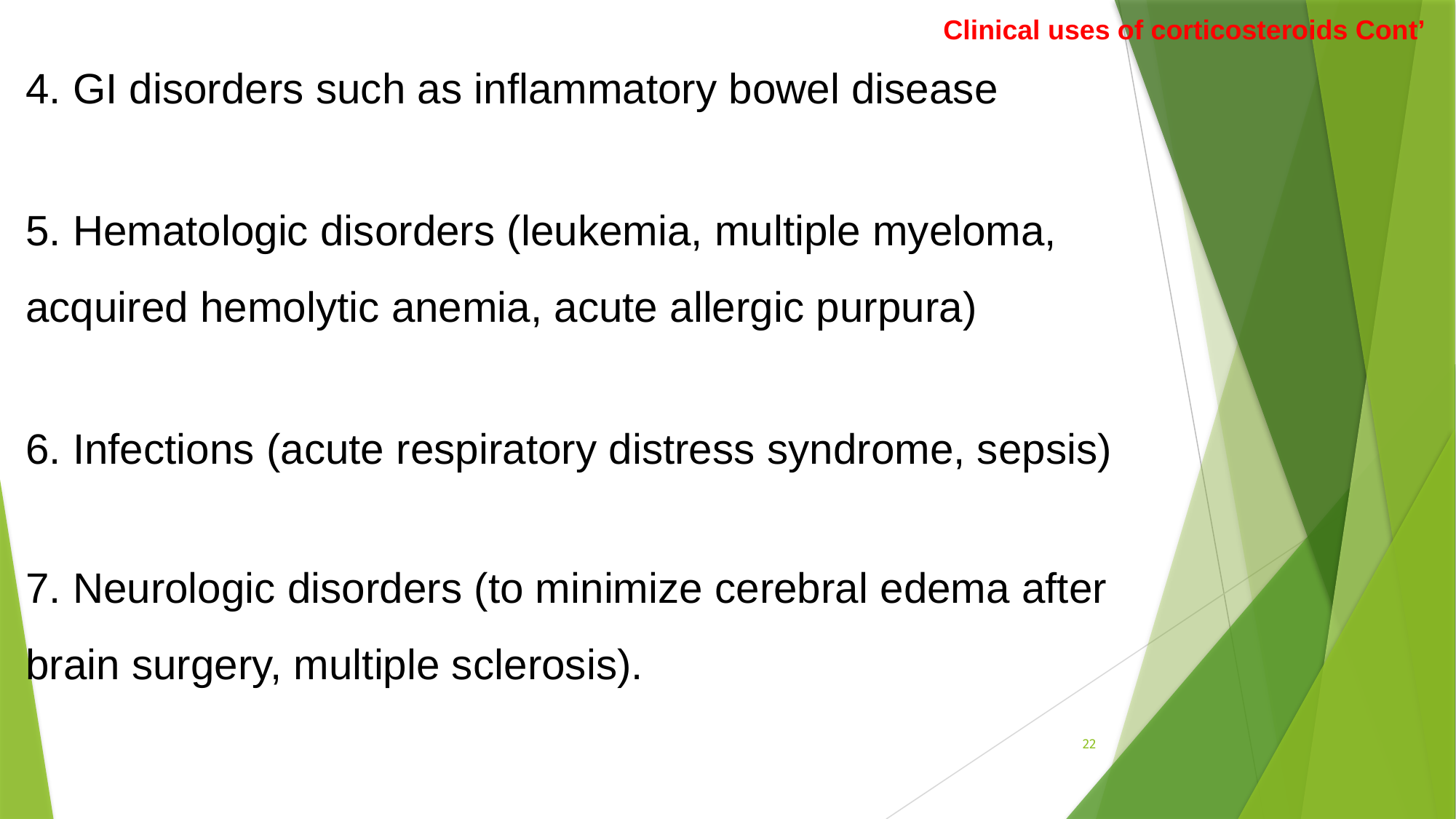

Clinical uses of corticosteroids Cont’
4. GI disorders such as inflammatory bowel disease

5. Hematologic disorders (leukemia, multiple myeloma, acquired hemolytic anemia, acute allergic purpura)

6. Infections (acute respiratory distress syndrome, sepsis)

7. Neurologic disorders (to minimize cerebral edema after brain surgery, multiple sclerosis).
22